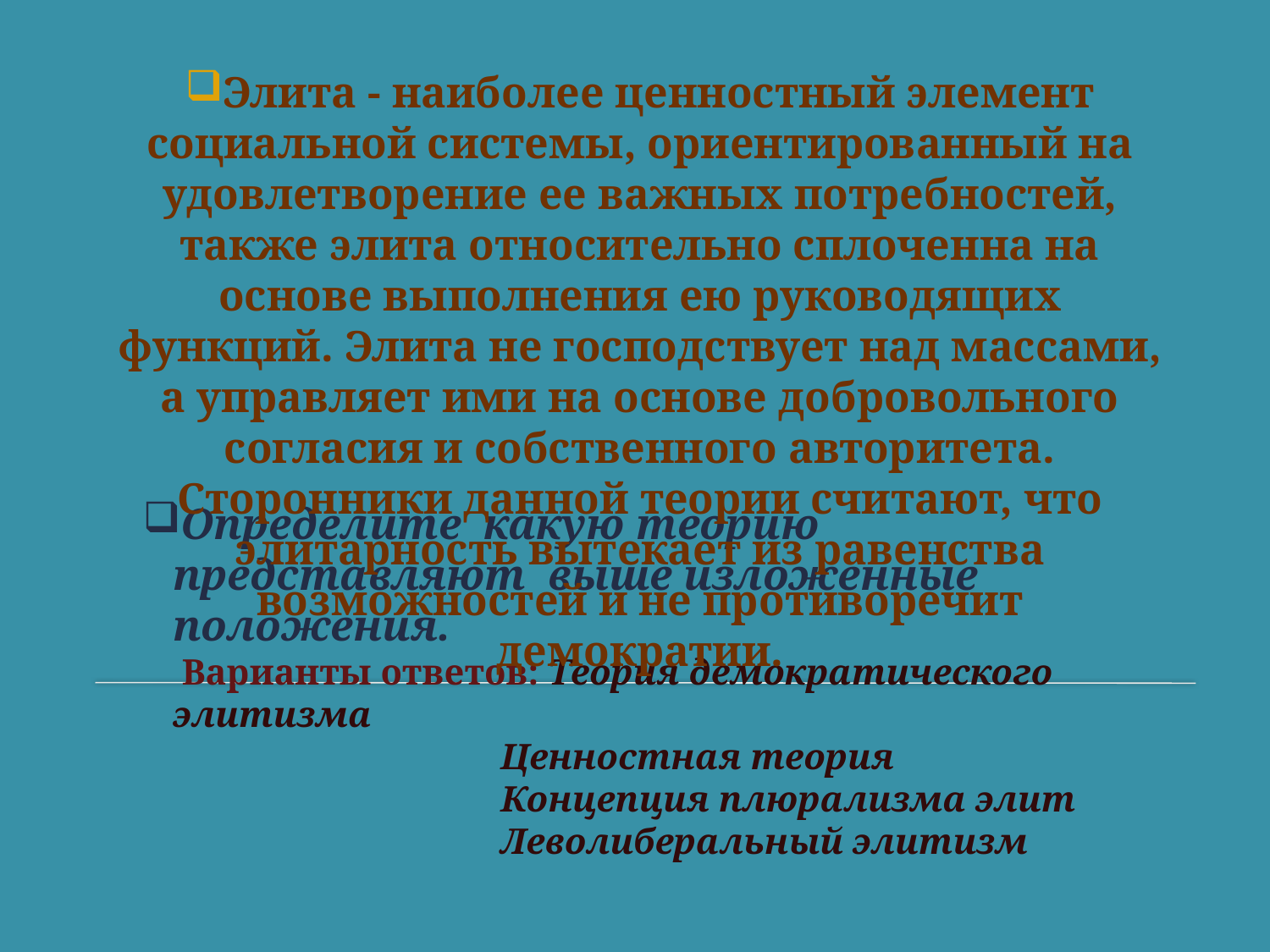

Элита - наиболее ценностный элемент социальной системы, ориентированный на удовлетворение ее важных потребностей, также элита относительно сплоченна на основе выполнения ею руководящих функций. Элита не господствует над массами, а управляет ими на основе добровольного согласия и собственного авторитета. Сторонники данной теории считают, что элитарность вытекает из равенства возможностей и не противоречит демократии.

# Определите  какую теорию представляют  выше изложенные положения. Варианты ответов: Теория демократического элитизма Ценностная теория Концепция плюрализма элит Леволиберальный элитизм